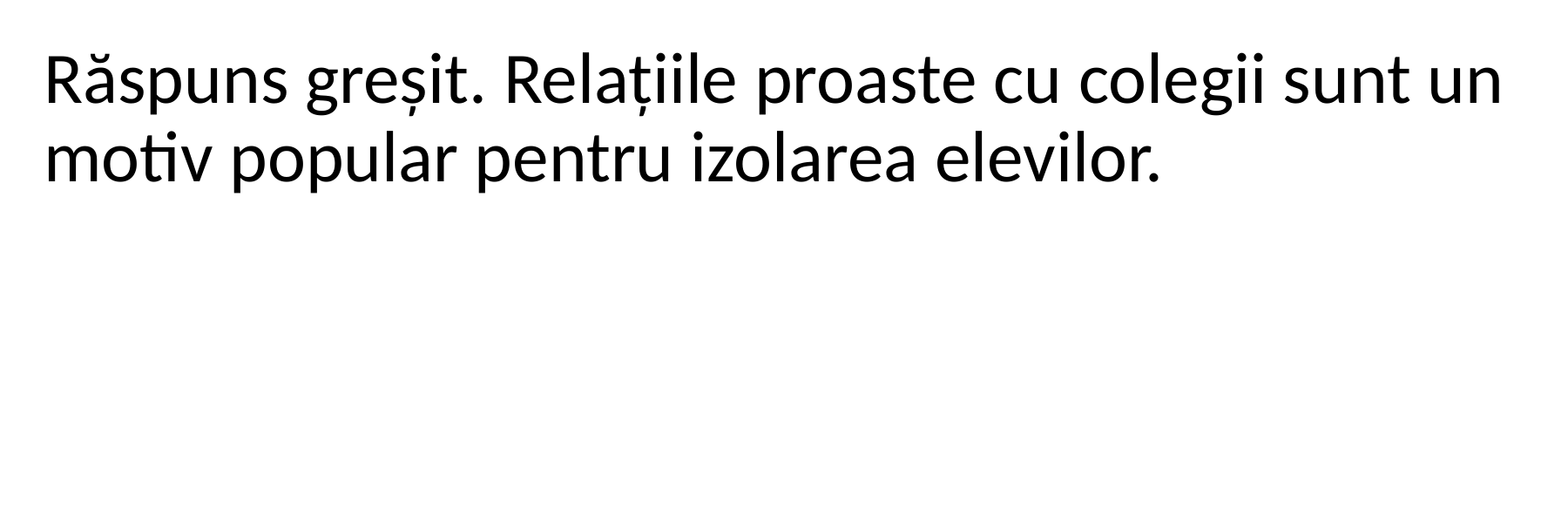

Răspuns greșit. Relațiile proaste cu colegii sunt un motiv popular pentru izolarea elevilor.